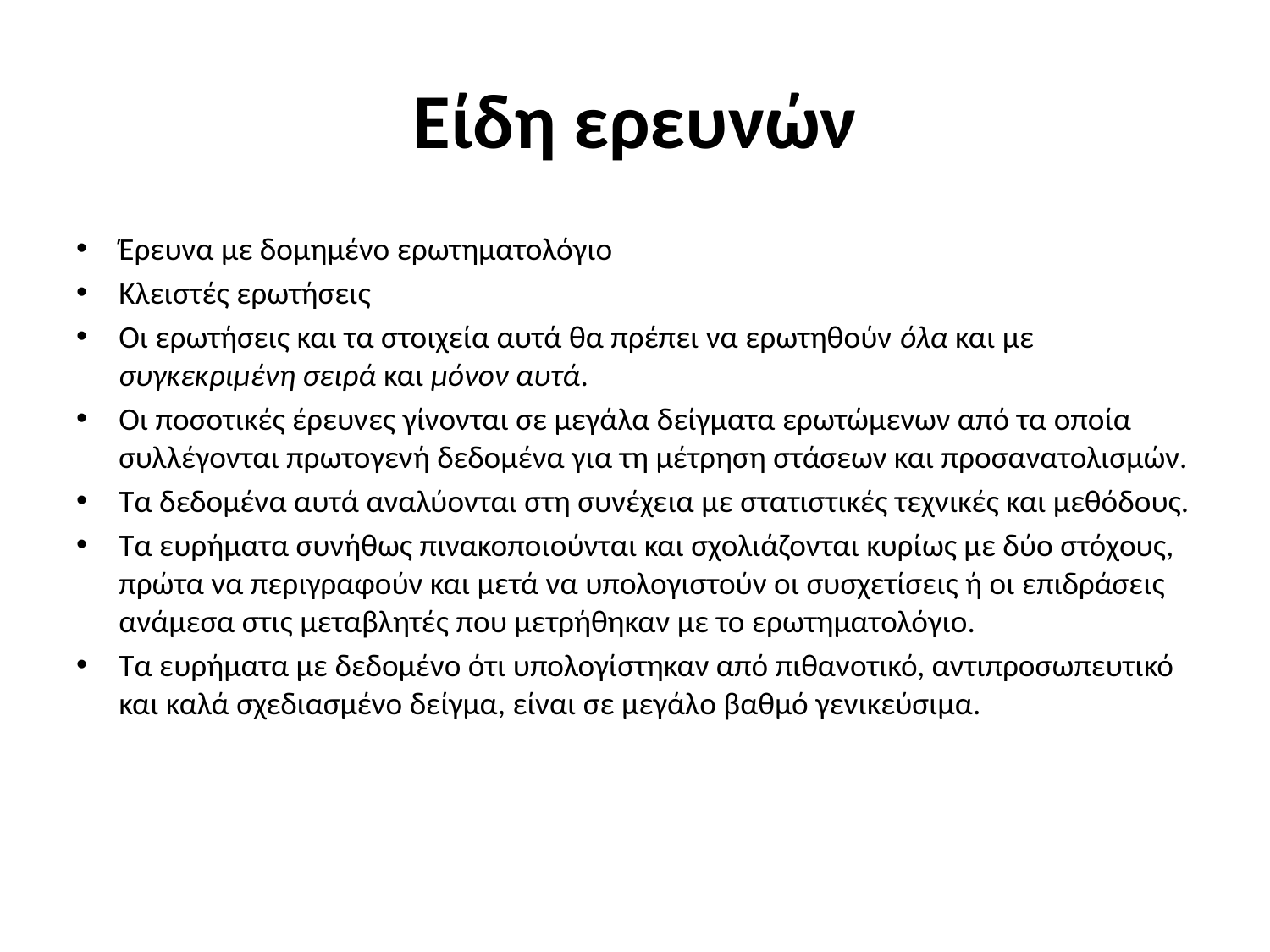

# Είδη ερευνών
Έρευνα με δομημένο ερωτηματολόγιο
Κλειστές ερωτήσεις
Οι ερωτήσεις και τα στοιχεία αυτά θα πρέπει να ερωτηθούν όλα και με συγκεκριμένη σειρά και μόνον αυτά.
Οι ποσοτικές έρευνες γίνονται σε μεγάλα δείγματα ερωτώμενων από τα οποία συλλέγονται πρωτογενή δεδομένα για τη μέτρηση στάσεων και προσανατολισμών.
Τα δεδομένα αυτά αναλύονται στη συνέχεια με στατιστικές τεχνικές και μεθόδους.
Τα ευρήματα συνήθως πινακοποιούνται και σχολιάζονται κυρίως με δύο στόχους, πρώτα να περιγραφούν και μετά να υπολογιστούν οι συσχετίσεις ή οι επιδράσεις ανάμεσα στις μεταβλητές που μετρήθηκαν με το ερωτηματολόγιο.
Τα ευρήματα με δεδομένο ότι υπολογίστηκαν από πιθανοτικό, αντιπροσωπευτικό και καλά σχεδιασμένο δείγμα, είναι σε μεγάλο βαθμό γενικεύσιμα.